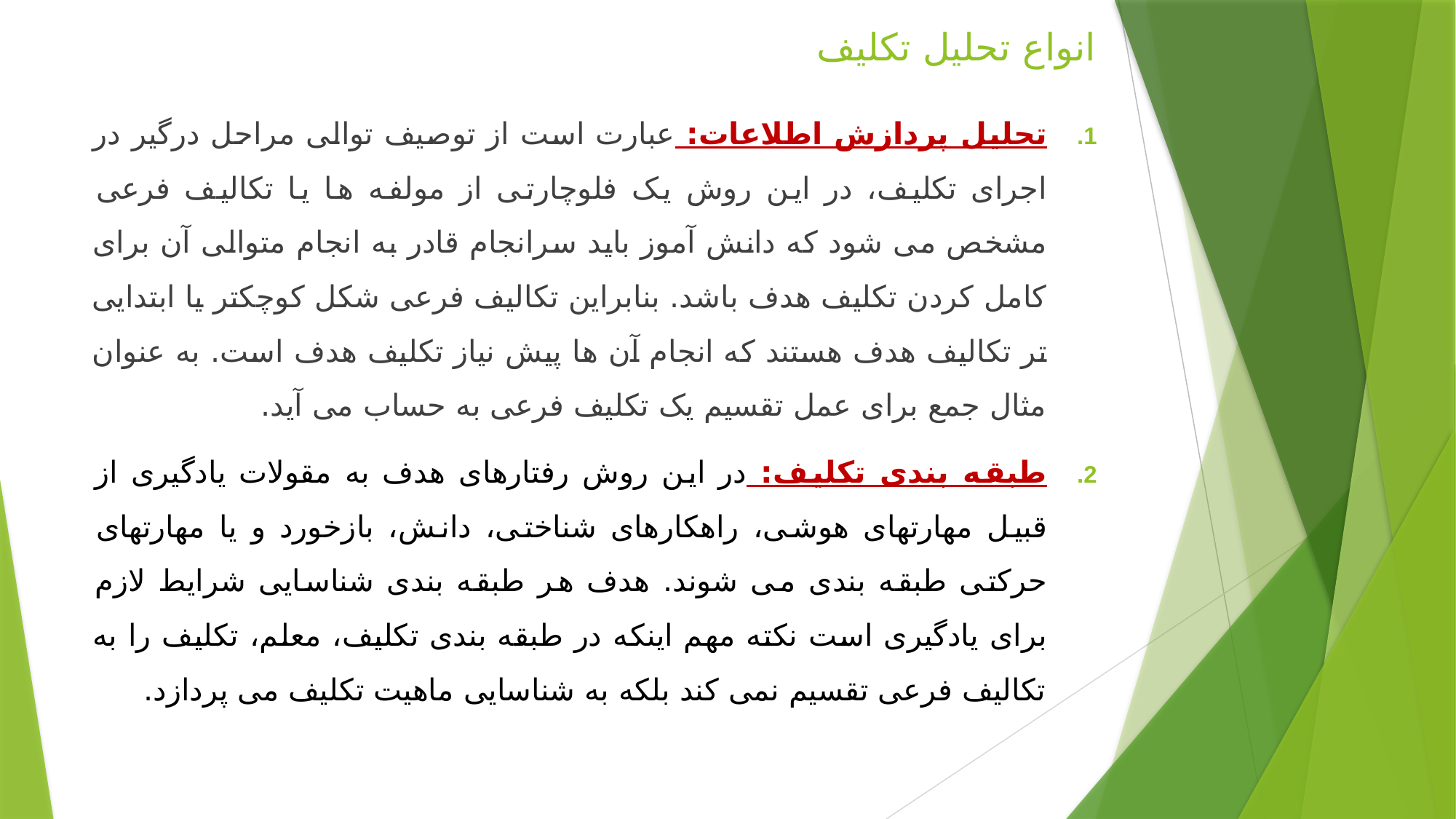

# انواع تحلیل تکلیف
تحلیل پردازش اطلاعات: عبارت است از توصیف توالی مراحل درگیر در اجرای تکلیف، در این روش یک فلوچارتی از مولفه ها یا تکالیف فرعی مشخص می شود که دانش آموز باید سرانجام قادر به انجام متوالی آن برای کامل کردن تکلیف هدف باشد. بنابراین تکالیف فرعی شکل کوچکتر یا ابتدایی تر تکالیف هدف هستند که انجام آن ها پیش نیاز تکلیف هدف است. به عنوان مثال جمع برای عمل تقسیم یک تکلیف فرعی به حساب می آید.
طبقه بندی تکلیف: در این روش رفتارهای هدف به مقولات یادگیری از قبیل مهارتهای هوشی، راهکارهای شناختی، دانش، بازخورد و یا مهارتهای حرکتی طبقه بندی می شوند. هدف هر طبقه بندی شناسایی شرایط لازم برای یادگیری است نکته مهم اینکه در طبقه بندی تکلیف، معلم، تکلیف را به تکالیف فرعی تقسیم نمی کند بلکه به شناسایی ماهیت تکلیف می پردازد.